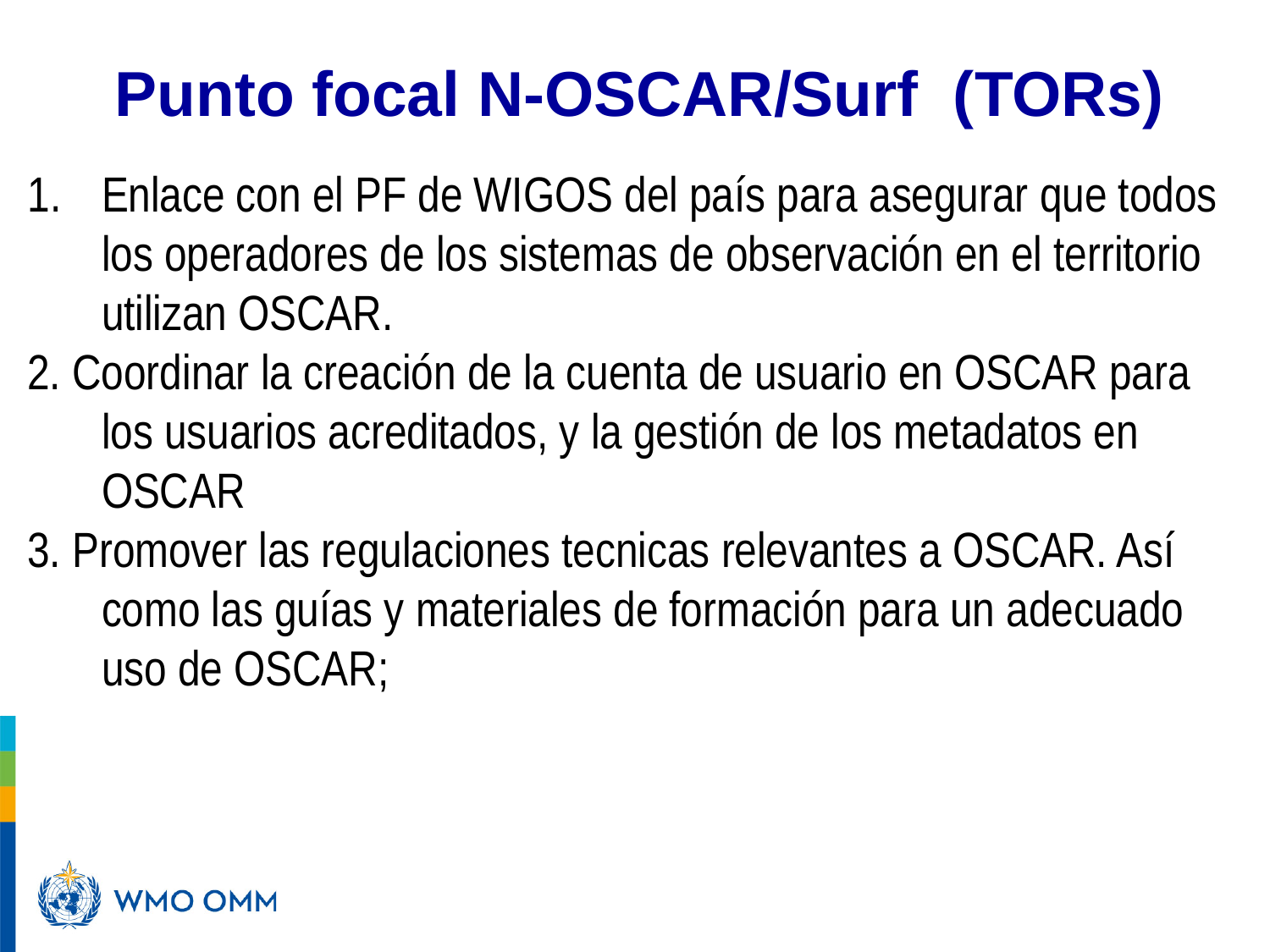

Punto focal N-OSCAR/Surf  (TORs)
Enlace con el PF de WIGOS del país para asegurar que todos los operadores de los sistemas de observación en el territorio utilizan OSCAR.
2. Coordinar la creación de la cuenta de usuario en OSCAR para los usuarios acreditados, y la gestión de los metadatos en OSCAR
3. Promover las regulaciones tecnicas relevantes a OSCAR. Así como las guías y materiales de formación para un adecuado uso de OSCAR;